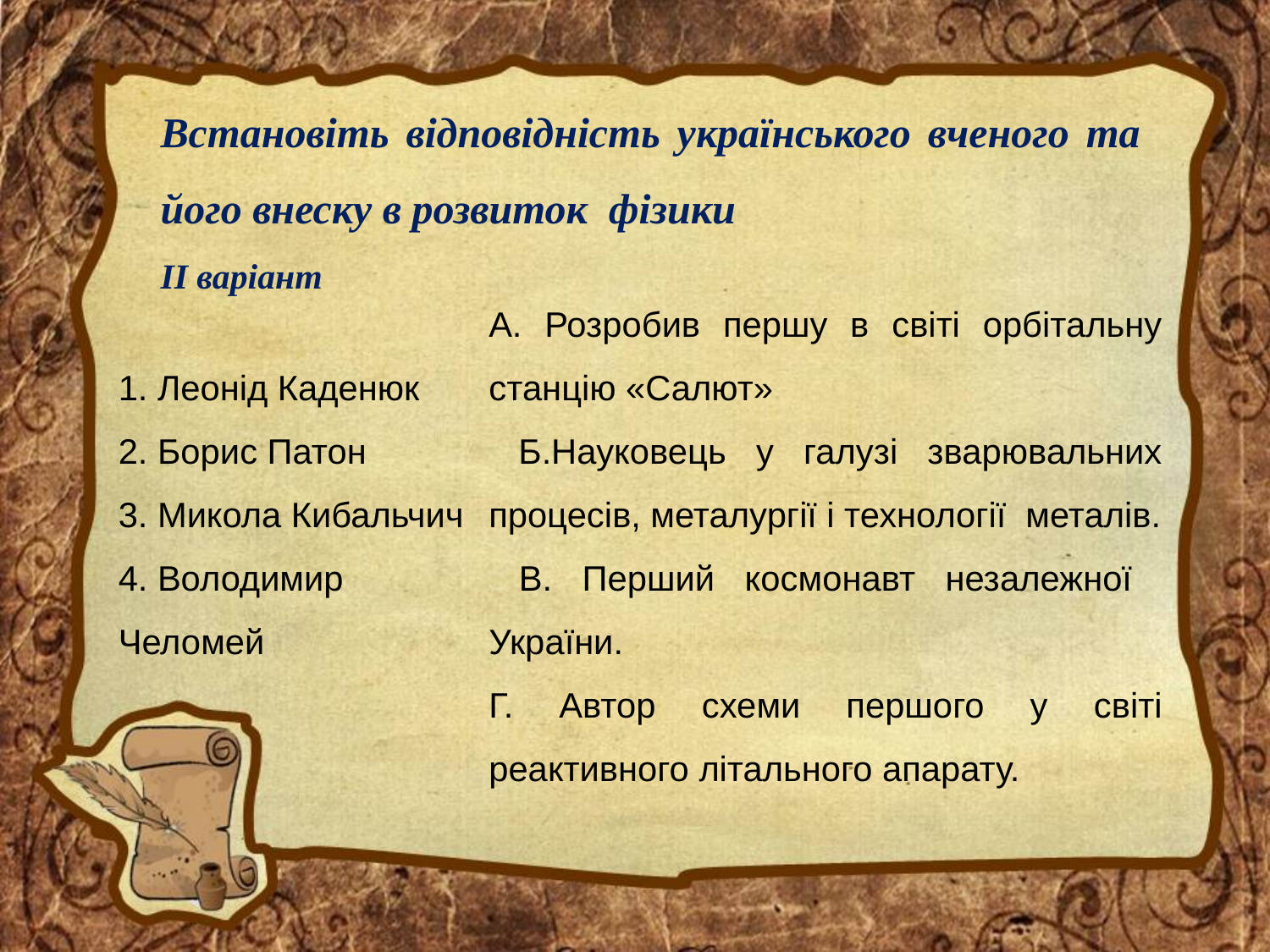

Встановіть відповідність українського вченого та його внеску в розвиток  фізики
ІІ варіант
А. Розробив першу в світі орбітальну станцію «Салют»
 Б.Науковець у галузі зварювальних процесів, металургії і технології  металів.
 В. Перший космонавт незалежної  України.
Г. Автор схеми першого у світі реактивного літального апарату.

1. Леонід Каденюк
2. Борис Патон
3. Микола Кибальчич
4. Володимир Челомей